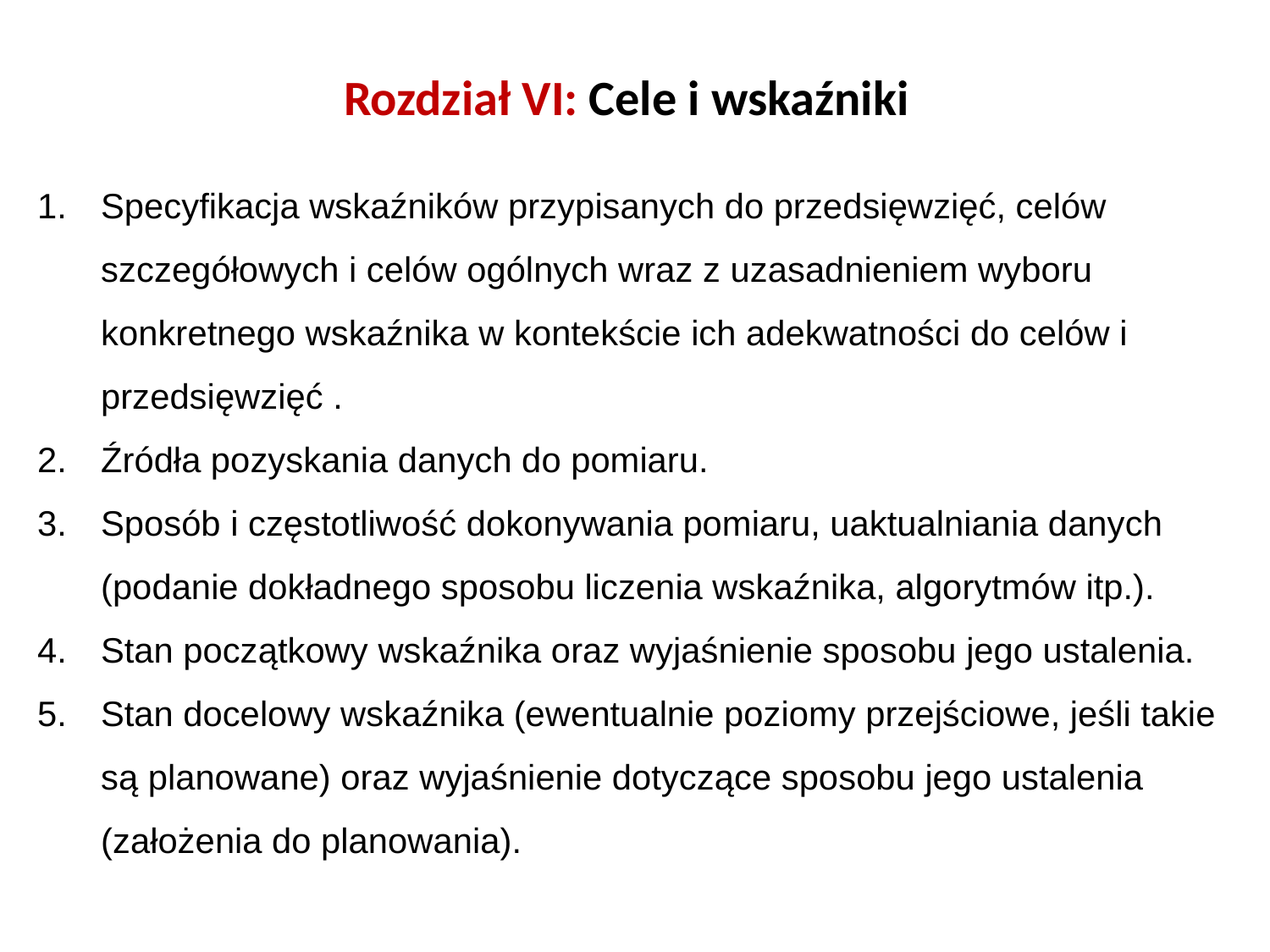

# Rozdział VI: Cele i wskaźniki

Specyfikacja wskaźników przypisanych do przedsięwzięć, celów szczegółowych i celów ogólnych wraz z uzasadnieniem wyboru konkretnego wskaźnika w kontekście ich adekwatności do celów i przedsięwzięć .
Źródła pozyskania danych do pomiaru.
Sposób i częstotliwość dokonywania pomiaru, uaktualniania danych (podanie dokładnego sposobu liczenia wskaźnika, algorytmów itp.).
Stan początkowy wskaźnika oraz wyjaśnienie sposobu jego ustalenia.
Stan docelowy wskaźnika (ewentualnie poziomy przejściowe, jeśli takie są planowane) oraz wyjaśnienie dotyczące sposobu jego ustalenia (założenia do planowania).